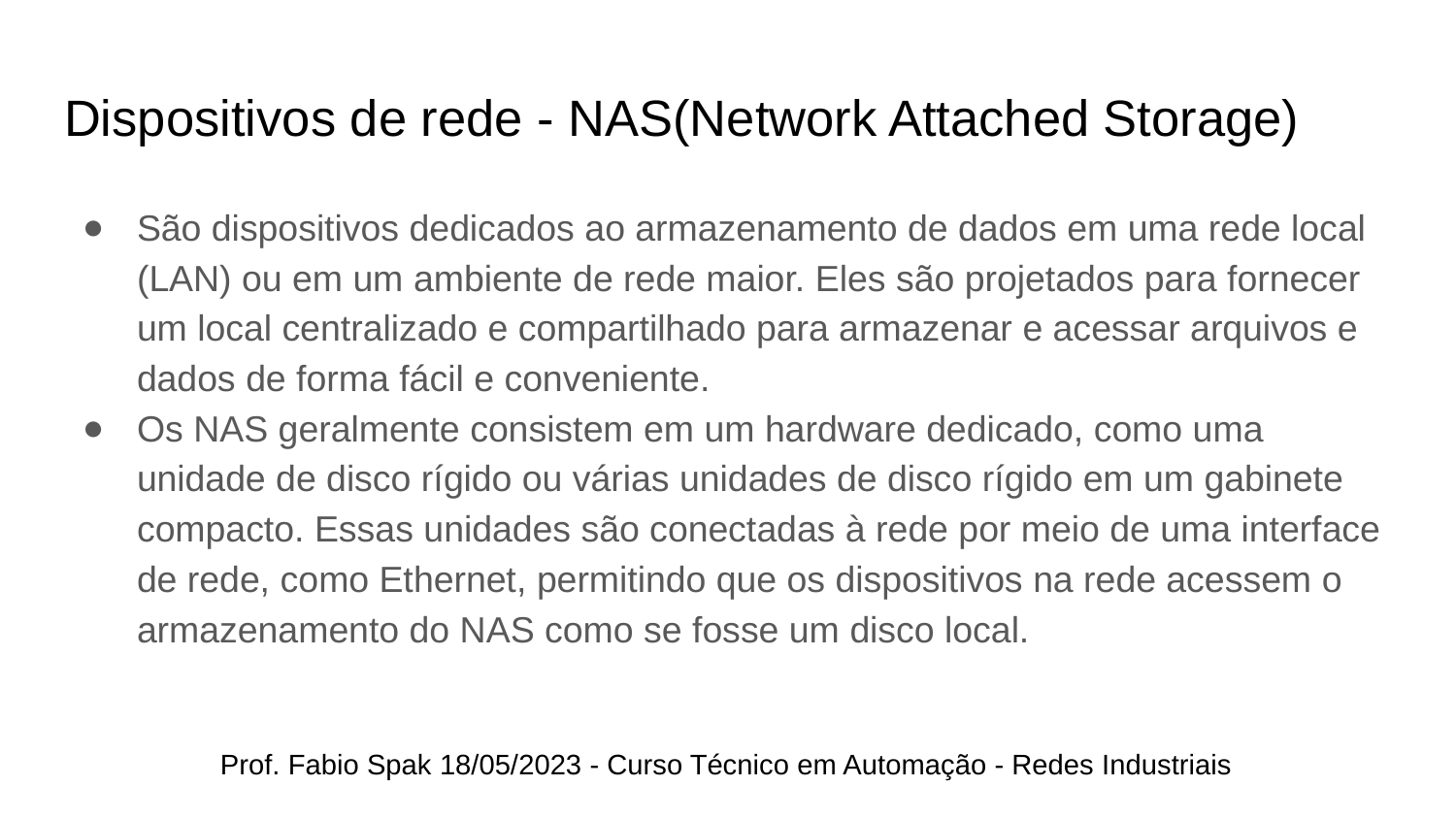

# Dispositivos de rede - NAS(Network Attached Storage)
São dispositivos dedicados ao armazenamento de dados em uma rede local (LAN) ou em um ambiente de rede maior. Eles são projetados para fornecer um local centralizado e compartilhado para armazenar e acessar arquivos e dados de forma fácil e conveniente.
Os NAS geralmente consistem em um hardware dedicado, como uma unidade de disco rígido ou várias unidades de disco rígido em um gabinete compacto. Essas unidades são conectadas à rede por meio de uma interface de rede, como Ethernet, permitindo que os dispositivos na rede acessem o armazenamento do NAS como se fosse um disco local.
Prof. Fabio Spak 18/05/2023 - Curso Técnico em Automação - Redes Industriais